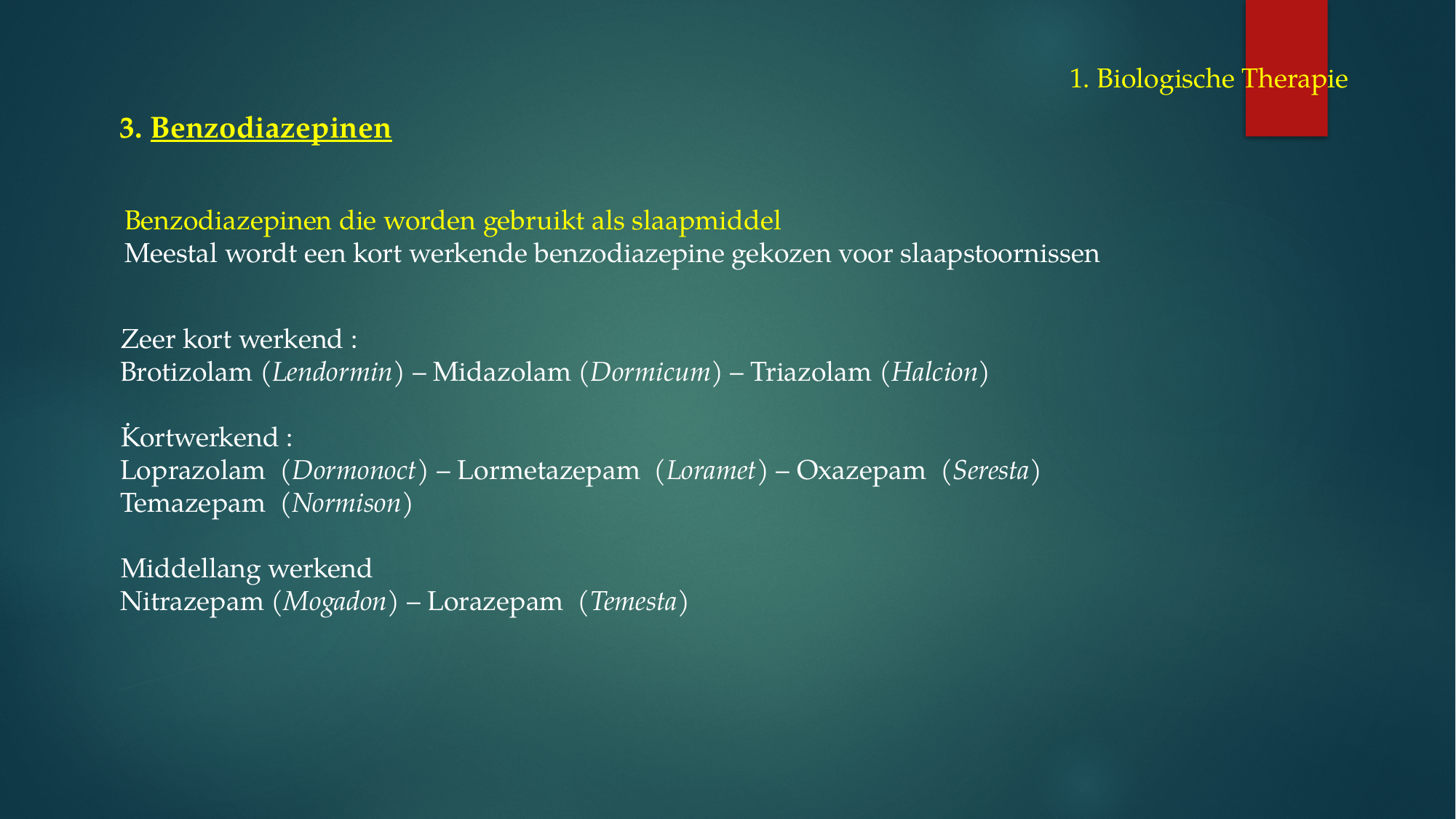

1. Biologische Therapie
3. Benzodiazepinen
Benzodiazepinen die worden gebruikt als slaapmiddel
Meestal wordt een kort werkende benzodiazepine gekozen voor slaapstoornissen

.

        Zeer kort werkend :
Brotizolam (Lendormin) – Midazolam (Dormicum) – Triazolam (Halcion)

        Kortwerkend :
Loprazolam  (Dormonoct) – Lormetazepam  (Loramet) – Oxazepam  (Seresta)
Temazepam  (Normison)

        Middellang werkend
Nitrazepam (Mogadon) – Lorazepam  (Temesta)